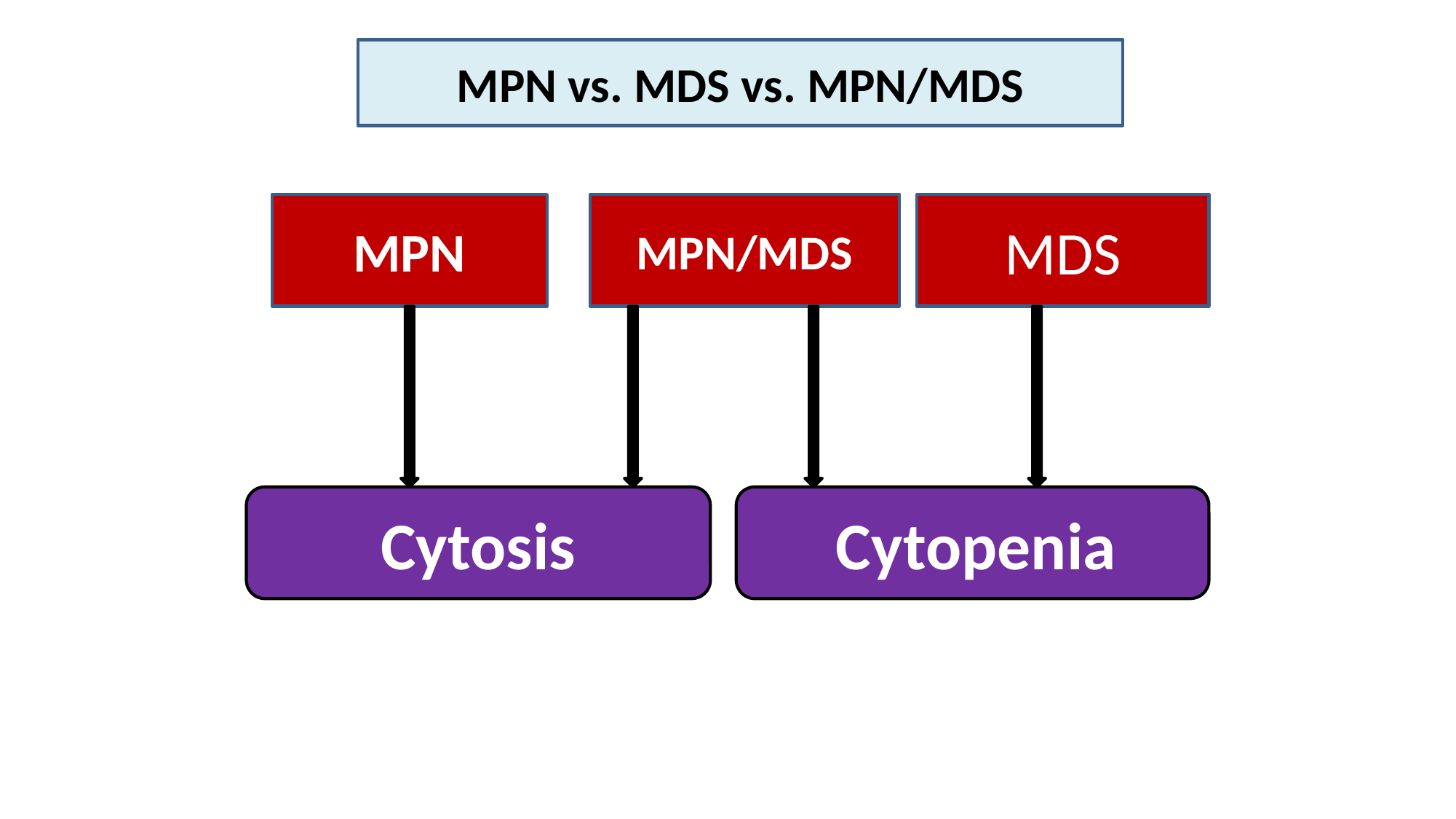

MPN vs. MDS vs. MPN/MDS
MPN
MPN/MDS
MDS

Cytosis
Cytopenia